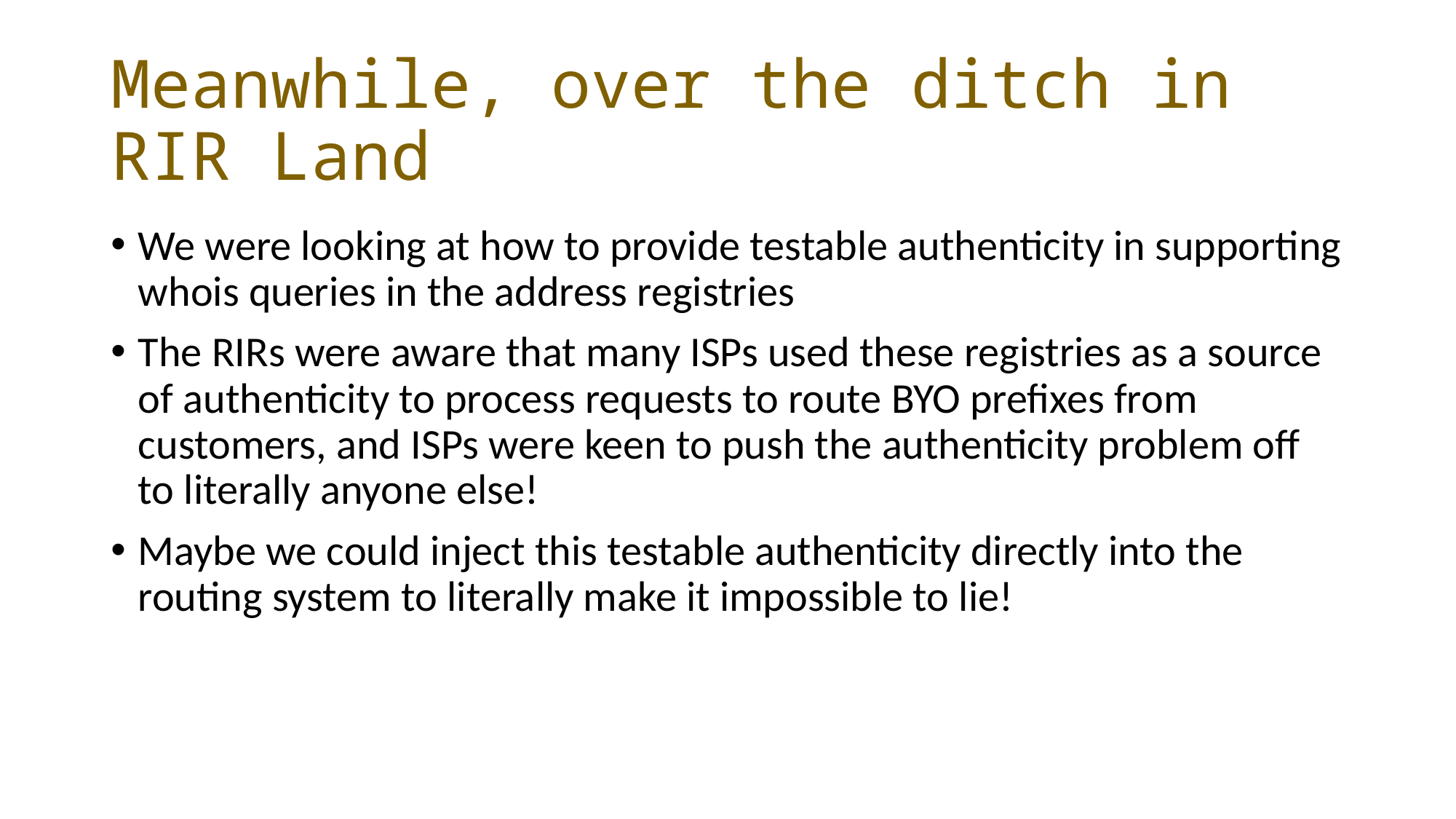

# Meanwhile, over the ditch in RIR Land
We were looking at how to provide testable authenticity in supporting whois queries in the address registries
The RIRs were aware that many ISPs used these registries as a source of authenticity to process requests to route BYO prefixes from customers, and ISPs were keen to push the authenticity problem off to literally anyone else!
Maybe we could inject this testable authenticity directly into the routing system to literally make it impossible to lie!